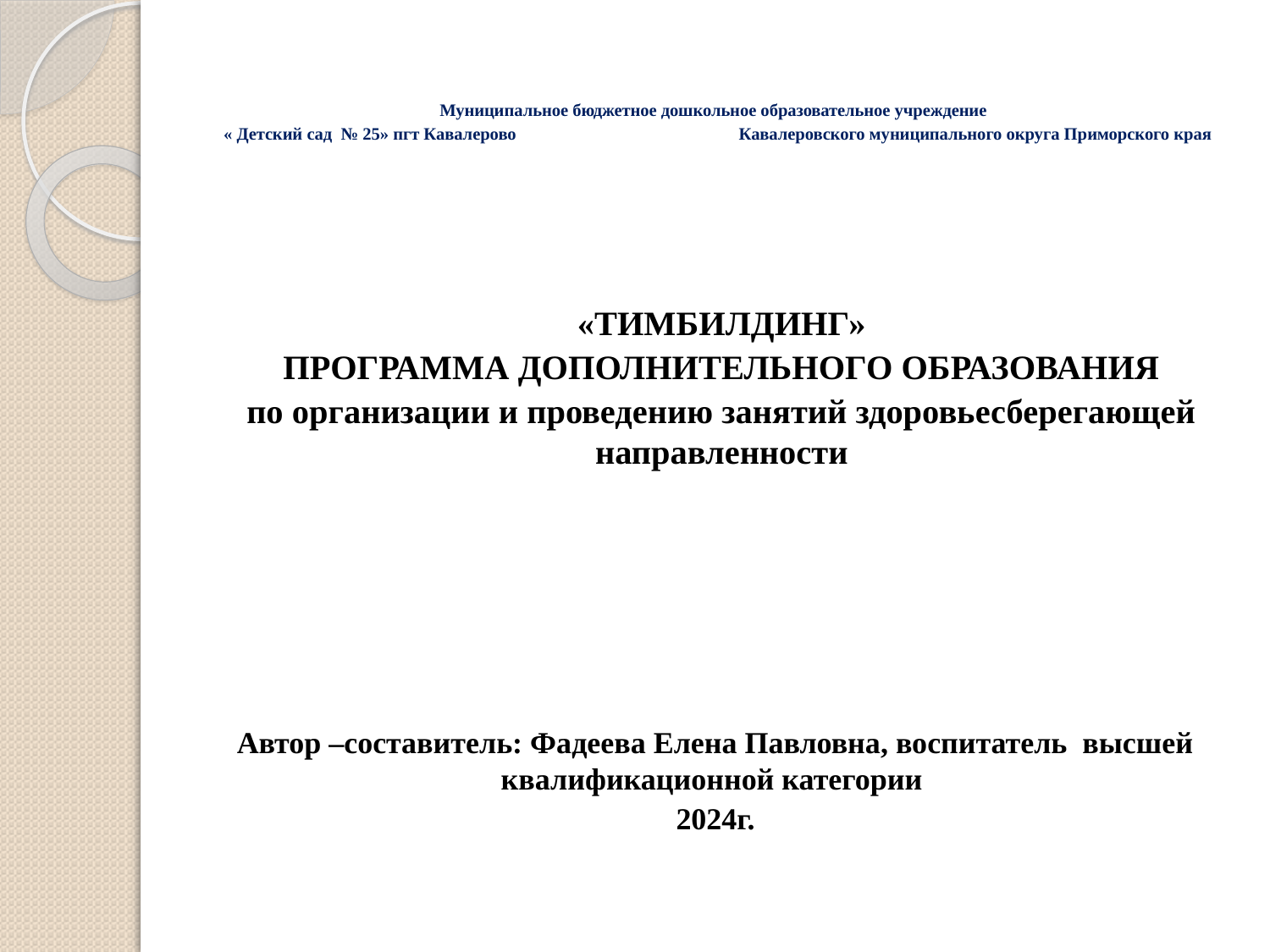

# Муниципальное бюджетное дошкольное образовательное учреждение « Детский сад  № 25» пгт Кавалерово                                                  Кавалеровского муниципального округа Приморского края

«ТИМБИЛДИНГ»
ПРОГРАММА ДОПОЛНИТЕЛЬНОГО ОБРАЗОВАНИЯ
по организации и проведению занятий здоровьесберегающей направленности

Автор –составитель: Фадеева Елена Павловна, воспитатель  высшей квалификационной категории
2024г.